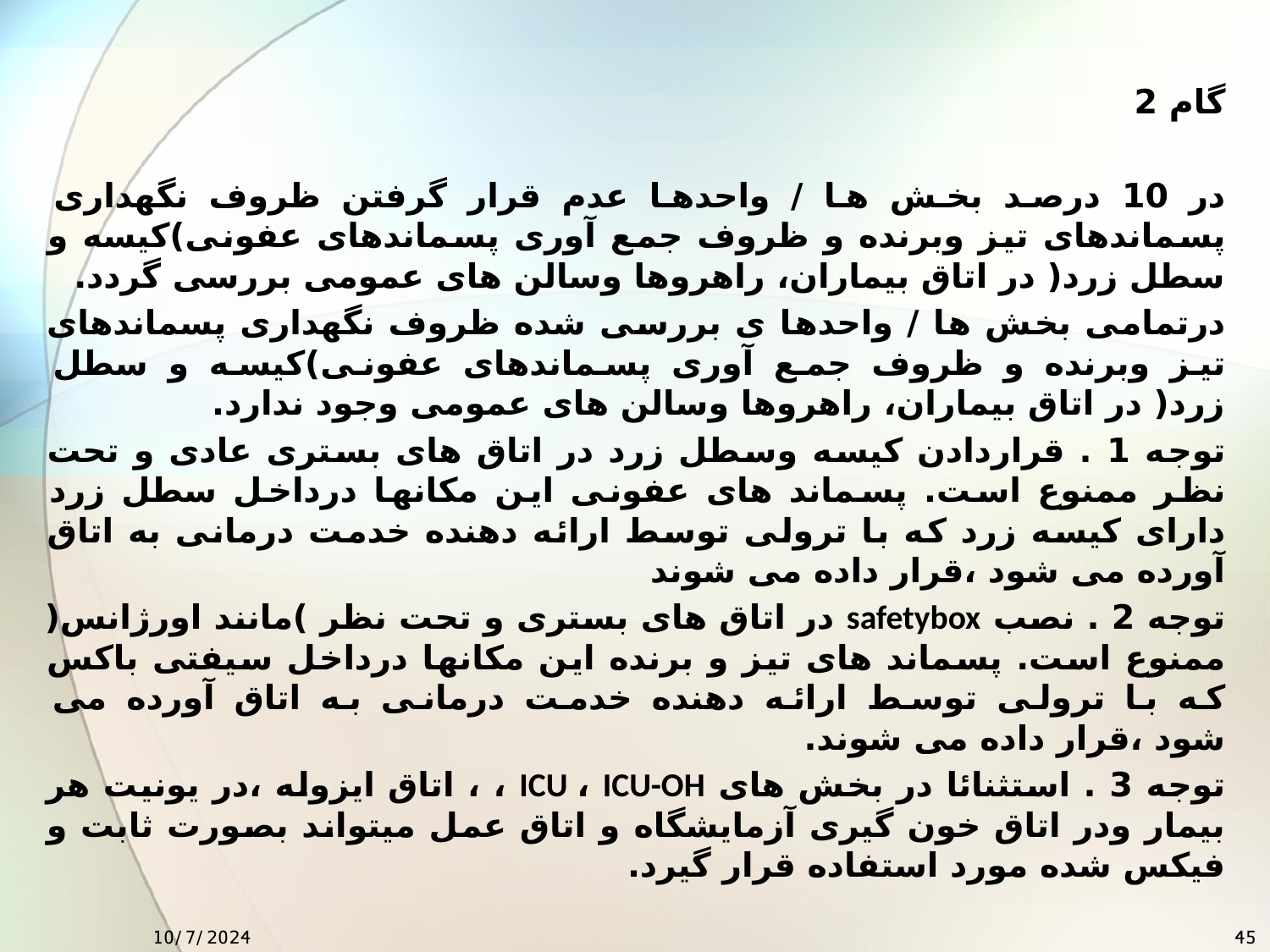

گام 2

در 10 درصد بخش ها / واحدها عدم قرار گرفتن ظروف نگهداری پسماندهای تیز وبرنده و ظروف جمع آوری پسماندهای عفونی)کیسه و سطل زرد( در اتاق بیماران، راهروها وسالن های عمومی بررسی گردد.
درتمامی بخش ها / واحدها ی بررسی شده ظروف نگهداری پسماندهای تیز وبرنده و ظروف جمع آوری پسماندهای عفونی)کیسه و سطل زرد( در اتاق بیماران، راهروها وسالن های عمومی وجود ندارد.
توجه 1 . قراردادن کيسه وسطل زرد در اتاق های بستری عادی و تحت نظر ممنوع است. پسماند های عفونی اين مکانها درداخل سطل زرد دارای کيسه زرد که با ترولی توسط ارائه دهنده خدمت درمانی به اتاق آورده می شود ،قرار داده می شوند
توجه 2 . نصب safetybox در اتاق های بستری و تحت نظر )مانند اورژانس( ممنوع است. پسماند های تيز و برنده اين مکانها درداخل سيفتی باکس که با ترولی توسط ارائه دهنده خدمت درمانی به اتاق آورده می شود ،قرار داده می شوند.
توجه 3 . استثنائا در بخش های ICU ، ICU-OH ، ، اتاق ايزوله ،در يونيت هر بيمار ودر اتاق خون گيری آزمايشگاه و اتاق عمل ميتواند بصورت ثابت و فيکس شده مورد استفاده قرار گيرد.

10/7/2024
45